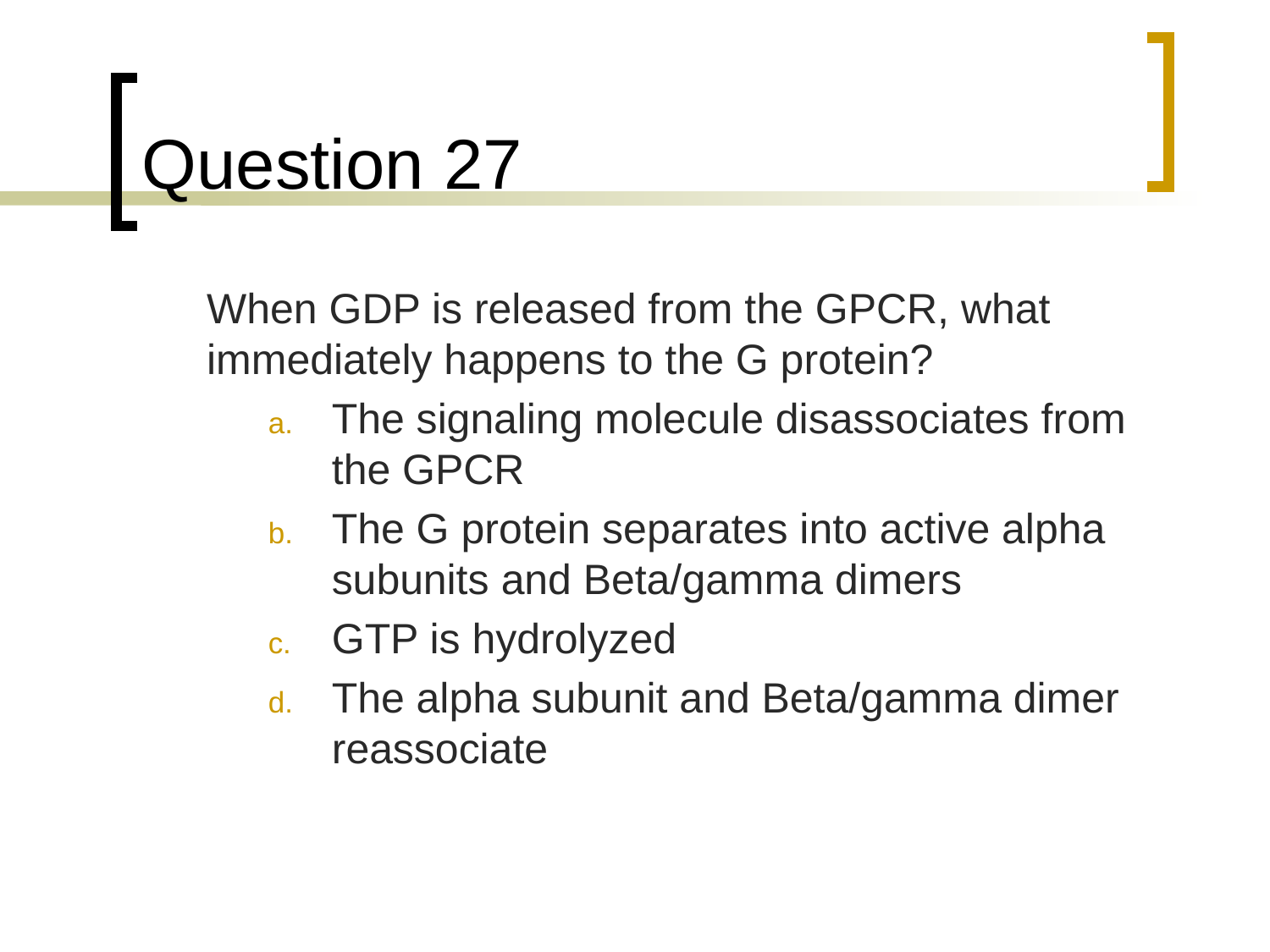

# Question 27
	When GDP is released from the GPCR, what immediately happens to the G protein?
The signaling molecule disassociates from the GPCR
The G protein separates into active alpha subunits and Beta/gamma dimers
GTP is hydrolyzed
The alpha subunit and Beta/gamma dimer reassociate